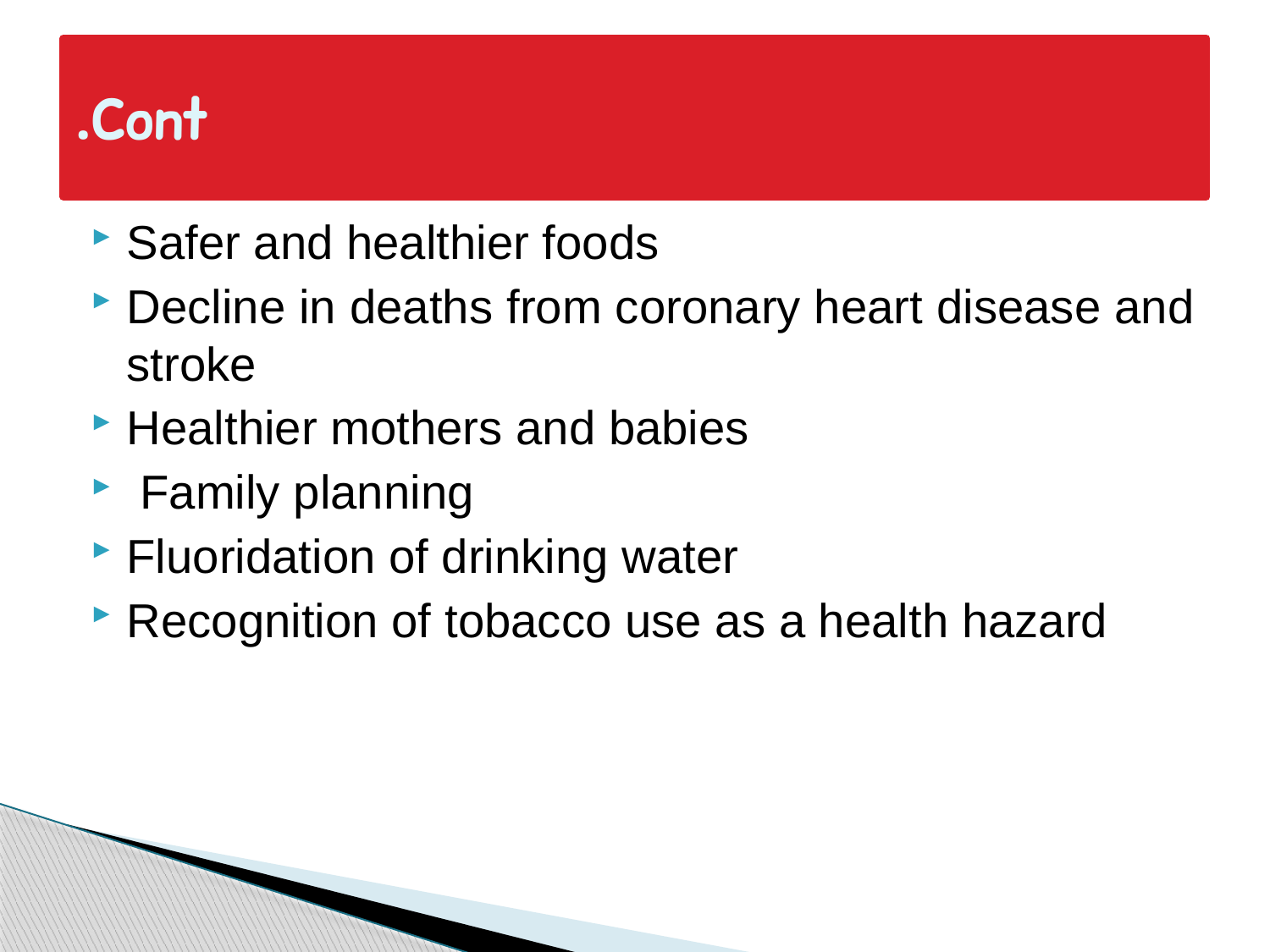

# Cont.
Safer and healthier foods
Decline in deaths from coronary heart disease and stroke
Healthier mothers and babies
 Family planning
Fluoridation of drinking water
Recognition of tobacco use as a health hazard